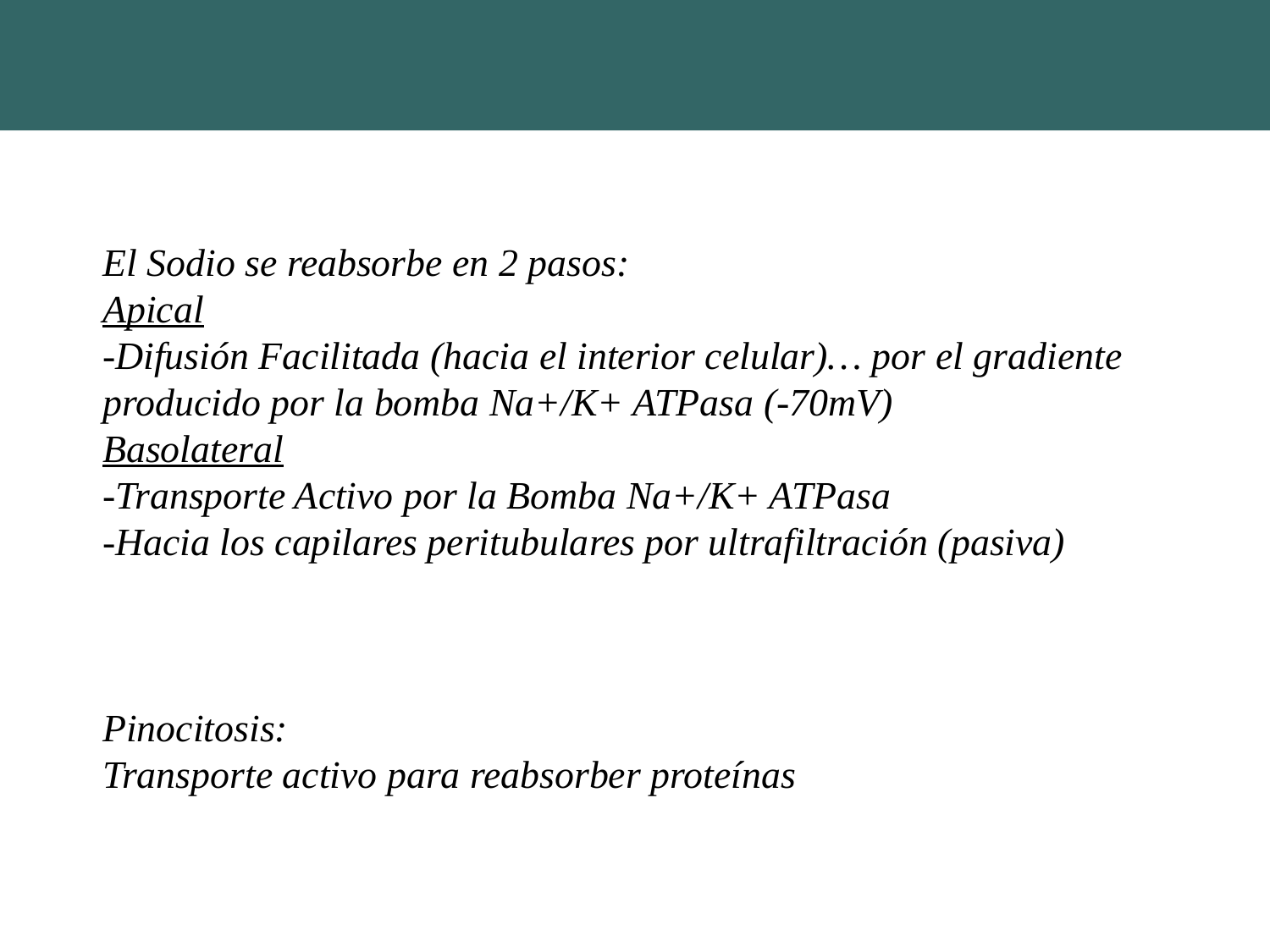

El Sodio se reabsorbe en 2 pasos:
Apical
-Difusión Facilitada (hacia el interior celular)… por el gradiente producido por la bomba Na+/K+ ATPasa (-70mV)
Basolateral
-Transporte Activo por la Bomba Na+/K+ ATPasa
-Hacia los capilares peritubulares por ultrafiltración (pasiva)

Pinocitosis:
Transporte activo para reabsorber proteínas